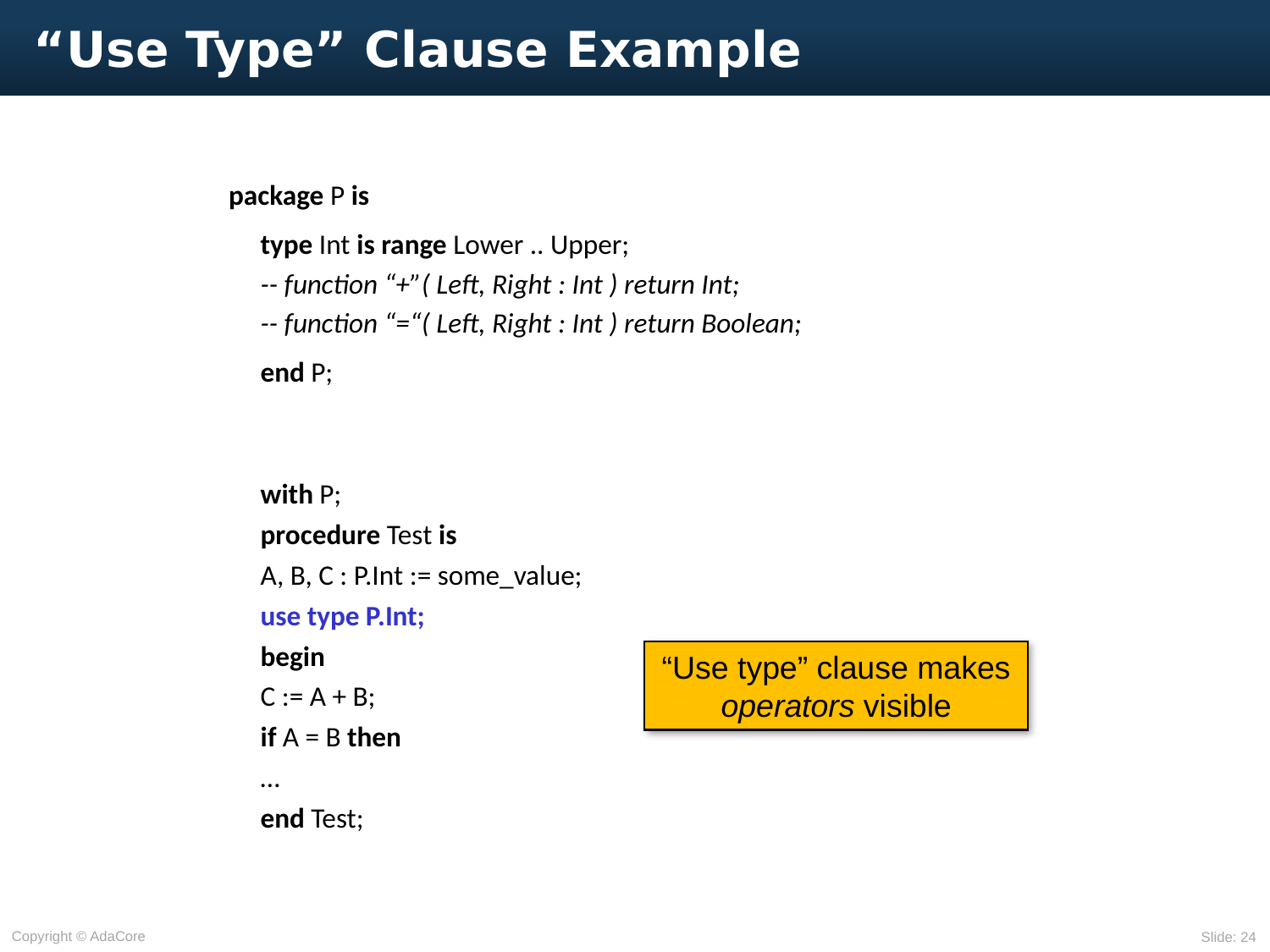

# “Use Type” Clause Example
package P is
type Int is range Lower .. Upper;
-- function “+”( Left, Right : Int ) return Int;
-- function “=“( Left, Right : Int ) return Boolean;
end P;

with P;
procedure Test is
A, B, C : P.Int := some_value;
use type P.Int;
begin
C := A + B;
if A = B then
…
end Test;
“Use type” clause makes operators visible